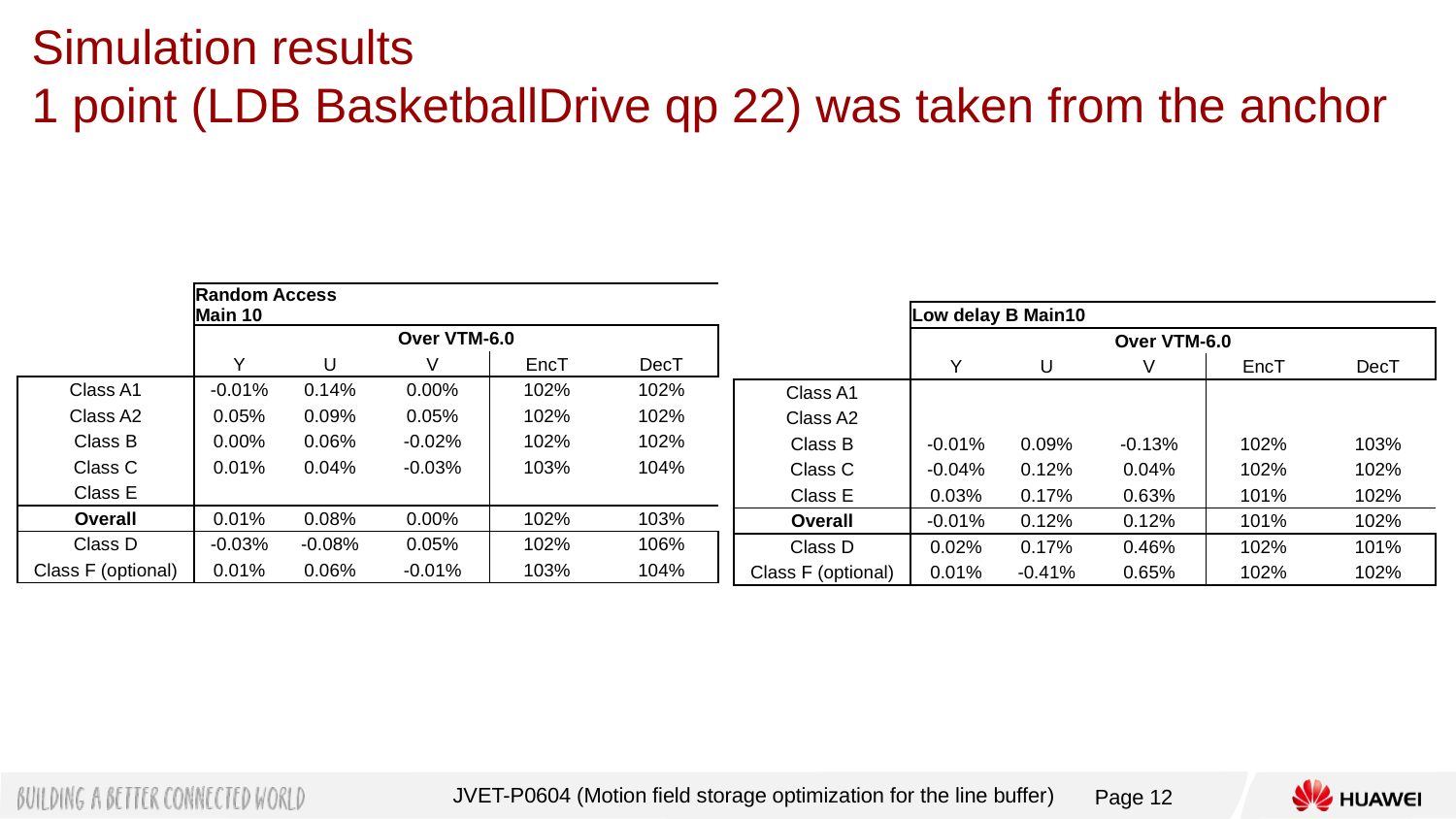

# Simulation results 1 point (LDB BasketballDrive qp 22) was taken from the anchor
|  | Random Access Main 10 |  |  |  |  |
| --- | --- | --- | --- | --- | --- |
|  | Over VTM-6.0 |  |  |  |  |
|  | Y | U | V | EncT | DecT |
| Class A1 | -0.01% | 0.14% | 0.00% | 102% | 102% |
| Class A2 | 0.05% | 0.09% | 0.05% | 102% | 102% |
| Class B | 0.00% | 0.06% | -0.02% | 102% | 102% |
| Class C | 0.01% | 0.04% | -0.03% | 103% | 104% |
| Class E |  |  |  |  |  |
| Overall | 0.01% | 0.08% | 0.00% | 102% | 103% |
| Class D | -0.03% | -0.08% | 0.05% | 102% | 106% |
| Class F (optional) | 0.01% | 0.06% | -0.01% | 103% | 104% |
|  | Low delay B Main10 |  |  |  |  |
| --- | --- | --- | --- | --- | --- |
|  | Over VTM-6.0 |  |  |  |  |
|  | Y | U | V | EncT | DecT |
| Class A1 |  |  |  |  |  |
| Class A2 |  |  |  |  |  |
| Class B | -0.01% | 0.09% | -0.13% | 102% | 103% |
| Class C | -0.04% | 0.12% | 0.04% | 102% | 102% |
| Class E | 0.03% | 0.17% | 0.63% | 101% | 102% |
| Overall | -0.01% | 0.12% | 0.12% | 101% | 102% |
| Class D | 0.02% | 0.17% | 0.46% | 102% | 101% |
| Class F (optional) | 0.01% | -0.41% | 0.65% | 102% | 102% |